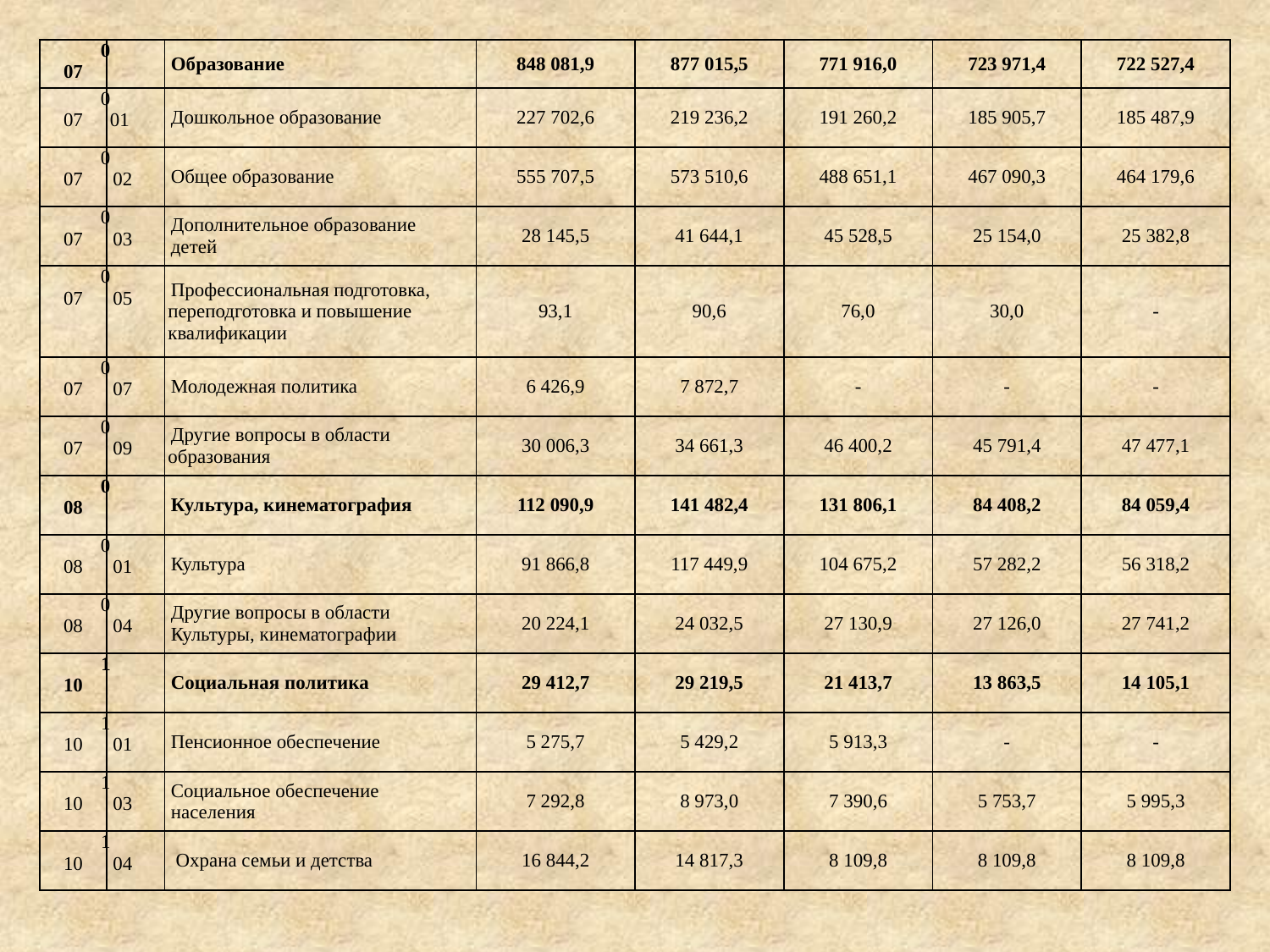

| 007 |  | Образование | 848 081,9 | 877 015,5 | 771 916,0 | 723 971,4 | 722 527,4 |
| --- | --- | --- | --- | --- | --- | --- | --- |
| 007 | 01 | Дошкольное образование | 227 702,6 | 219 236,2 | 191 260,2 | 185 905,7 | 185 487,9 |
| 007 | 02 | Общее образование | 555 707,5 | 573 510,6 | 488 651,1 | 467 090,3 | 464 179,6 |
| 007 | 03 | Дополнительное образование детей | 28 145,5 | 41 644,1 | 45 528,5 | 25 154,0 | 25 382,8 |
| 007 | 05 | Профессиональная подготовка, переподготовка и повышение квалификации | 93,1 | 90,6 | 76,0 | 30,0 | - |
| 007 | 07 | Молодежная политика | 6 426,9 | 7 872,7 | - | - | - |
| 007 | 09 | Другие вопросы в области образования | 30 006,3 | 34 661,3 | 46 400,2 | 45 791,4 | 47 477,1 |
| 008 |  | Культура, кинематография | 112 090,9 | 141 482,4 | 131 806,1 | 84 408,2 | 84 059,4 |
| 008 | 01 | Культура | 91 866,8 | 117 449,9 | 104 675,2 | 57 282,2 | 56 318,2 |
| 008 | 04 | Другие вопросы в области Культуры, кинематографии | 20 224,1 | 24 032,5 | 27 130,9 | 27 126,0 | 27 741,2 |
| 110 |  | Социальная политика | 29 412,7 | 29 219,5 | 21 413,7 | 13 863,5 | 14 105,1 |
| 110 | 01 | Пенсионное обеспечение | 5 275,7 | 5 429,2 | 5 913,3 | - | - |
| 110 | 03 | Социальное обеспечение населения | 7 292,8 | 8 973,0 | 7 390,6 | 5 753,7 | 5 995,3 |
| 110 | 04 | Охрана семьи и детства | 16 844,2 | 14 817,3 | 8 109,8 | 8 109,8 | 8 109,8 |